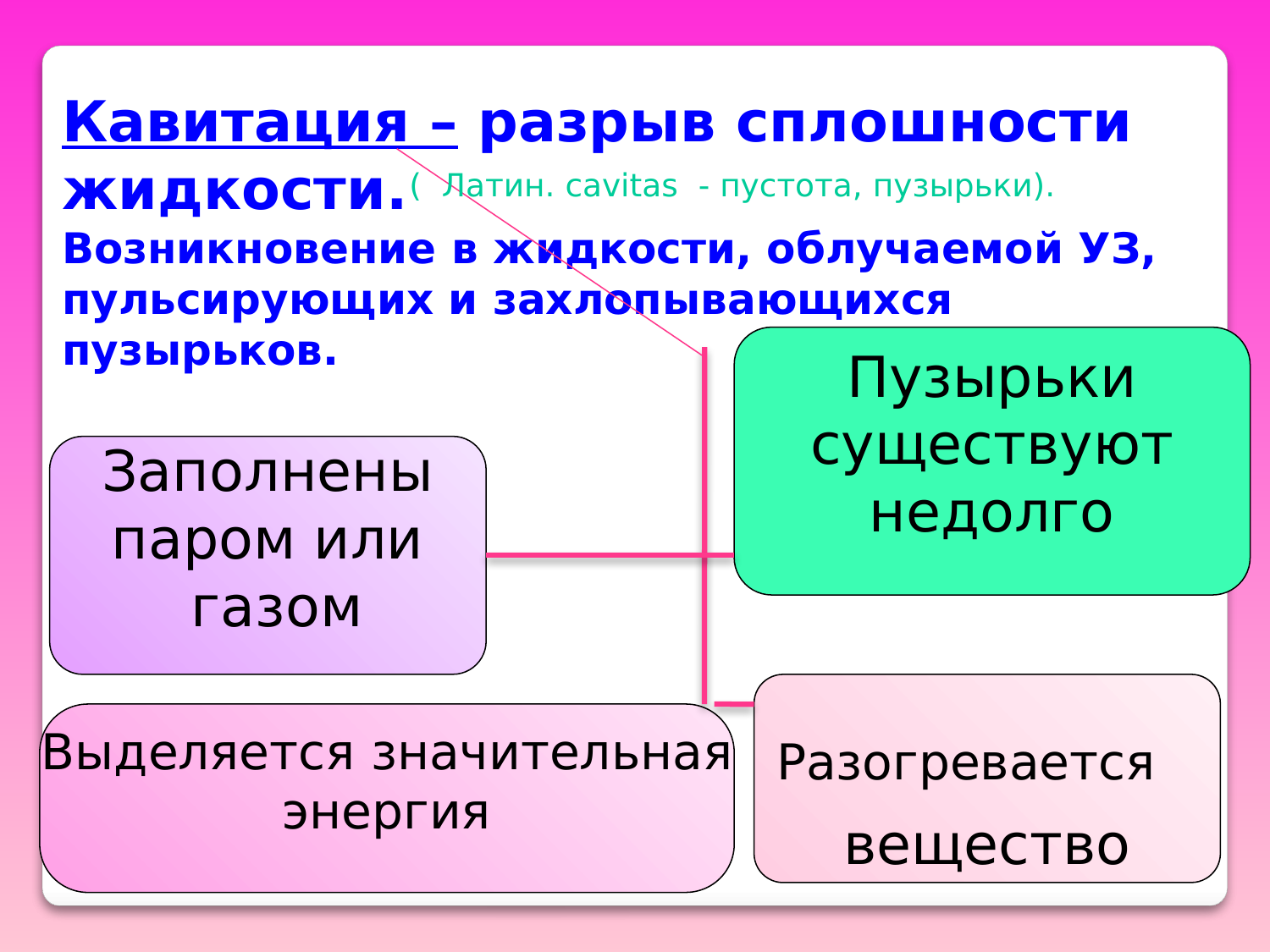

Кавитация – разрыв сплошности жидкости.
Возникновение в жидкости, облучаемой УЗ, пульсирующих и захлопывающихся пузырьков.
(  Латин. cavitas  - пустота, пузырьки).
 Пузырьки
существуют
недолго

Заполнены
паром или
 газом

вещество

Выделяется значительная
энергия

Разогревается